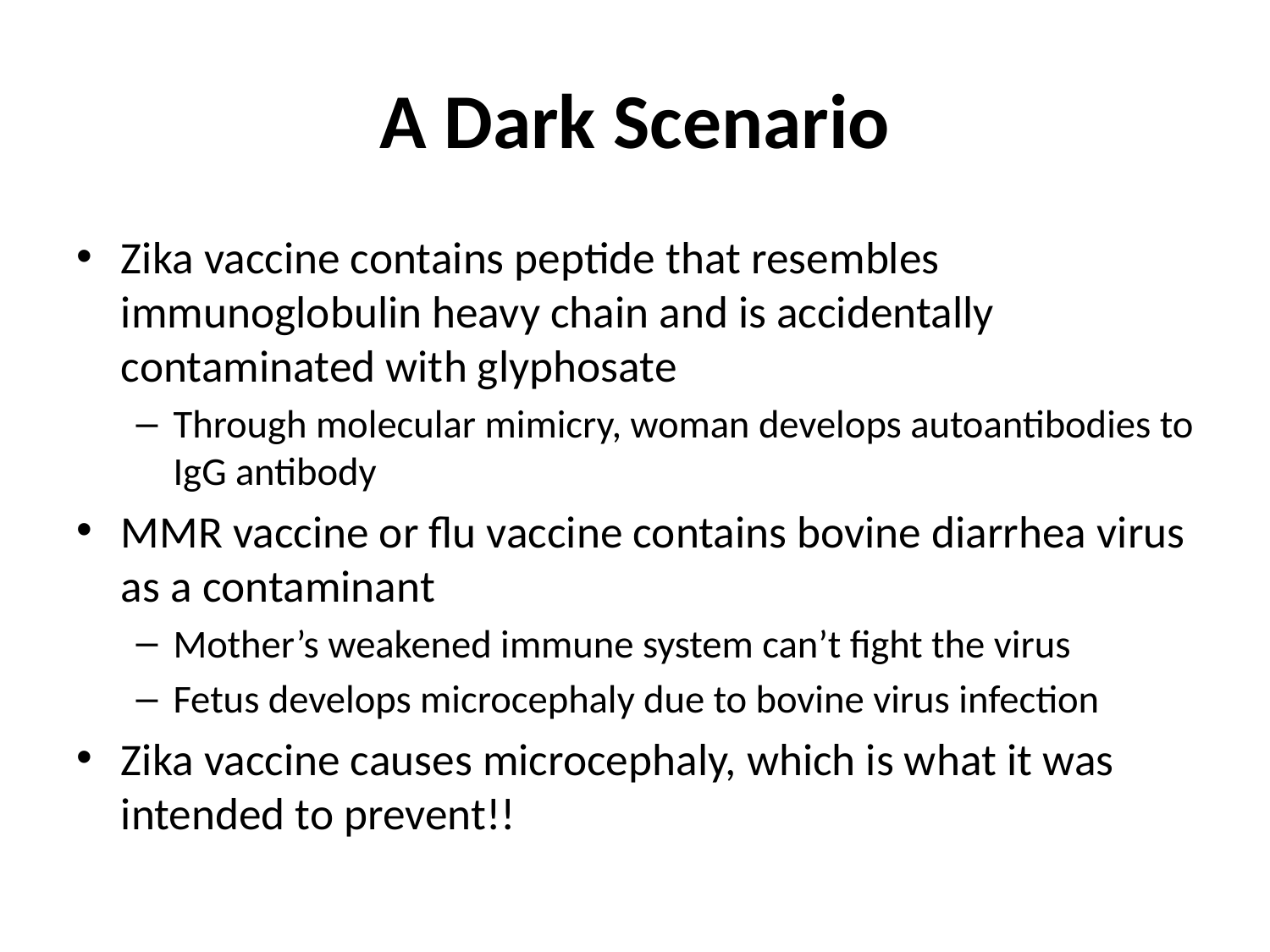

# A Dark Scenario
Zika vaccine contains peptide that resembles immunoglobulin heavy chain and is accidentally contaminated with glyphosate
Through molecular mimicry, woman develops autoantibodies to IgG antibody
MMR vaccine or flu vaccine contains bovine diarrhea virus as a contaminant
Mother’s weakened immune system can’t fight the virus
Fetus develops microcephaly due to bovine virus infection
Zika vaccine causes microcephaly, which is what it was intended to prevent!!